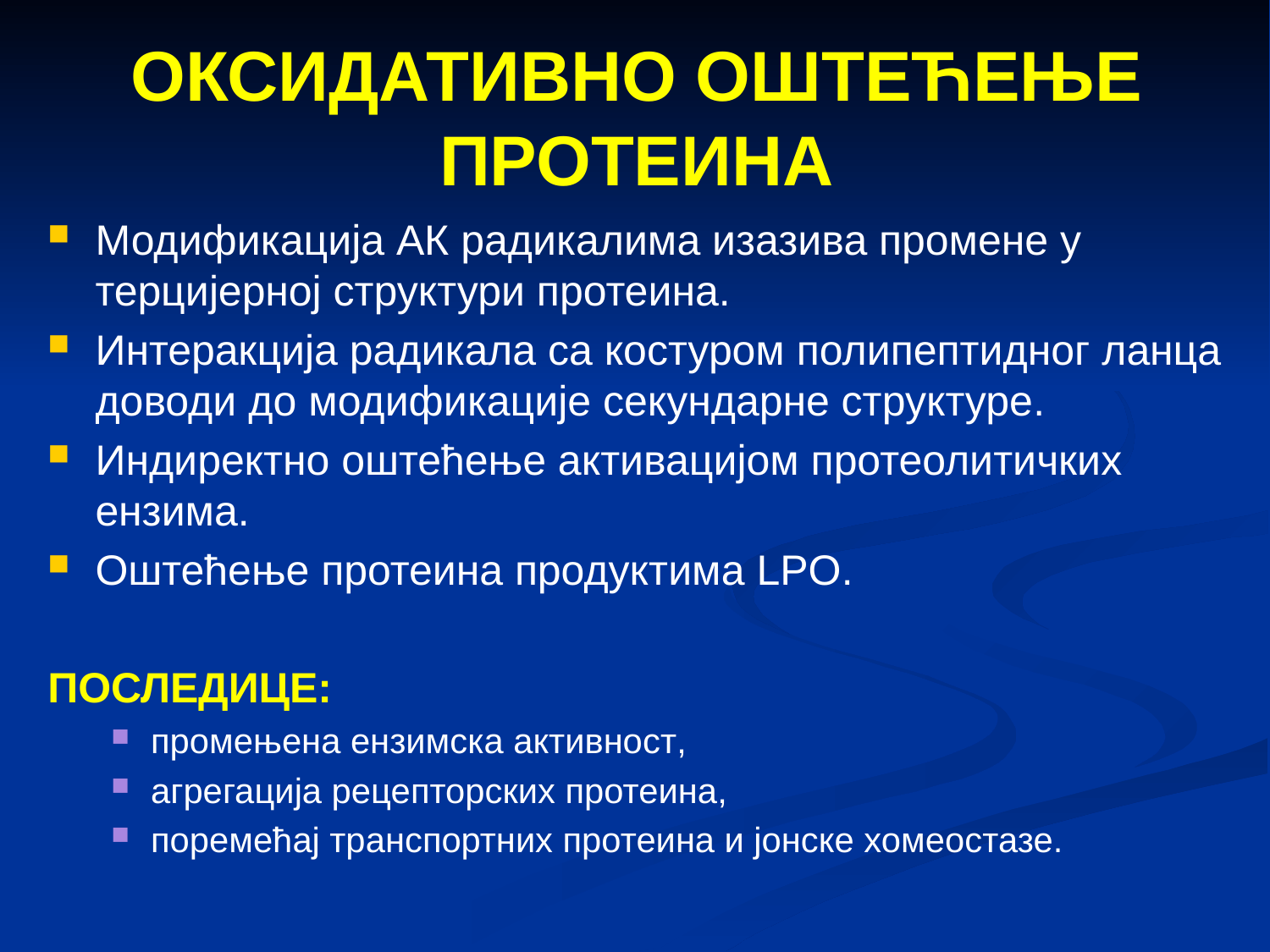

# ОКСИДАТИВНО ОШТЕЋЕЊЕ ПРОТЕИНА
Модификација АК радикалима изазива промене у терцијерној структури протеина.
Интеракција радикала са костуром полипептидног ланца доводи до модификације секундарне структуре.
Индиректно оштећење активацијом протеолитичких ензима.
Оштећење протеина продуктима LPО.

ПОСЛЕДИЦЕ:
промењена ензимска активност,
агрегација рецепторских протеина,
поремећај транспортних протеина и јонске хомеостазе.